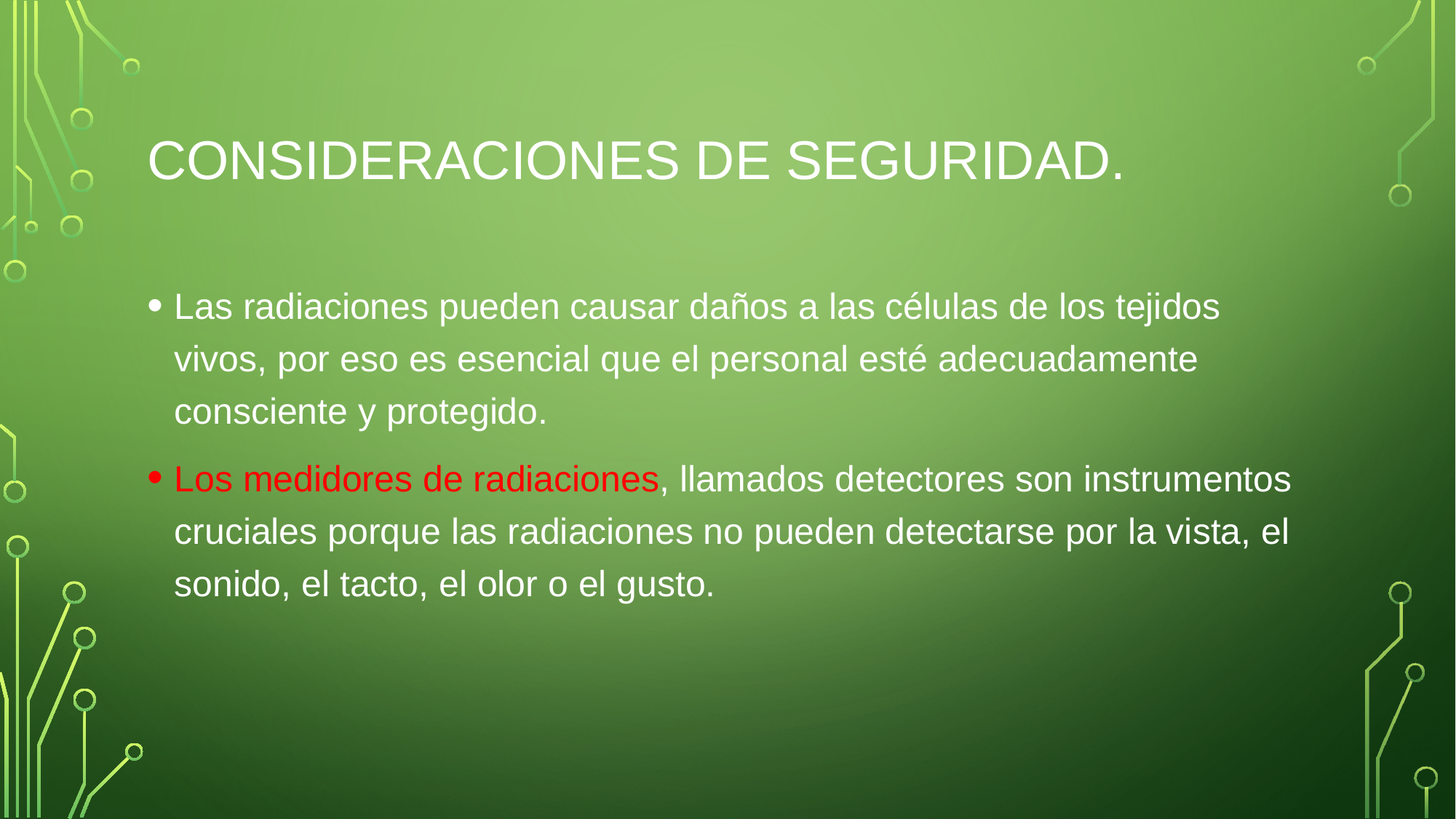

# Consideraciones de seguridad.
Las radiaciones pueden causar daños a las células de los tejidos vivos, por eso es esencial que el personal esté adecuadamente consciente y protegido.
Los medidores de radiaciones, llamados detectores son instrumentos cruciales porque las radiaciones no pueden detectarse por la vista, el sonido, el tacto, el olor o el gusto.